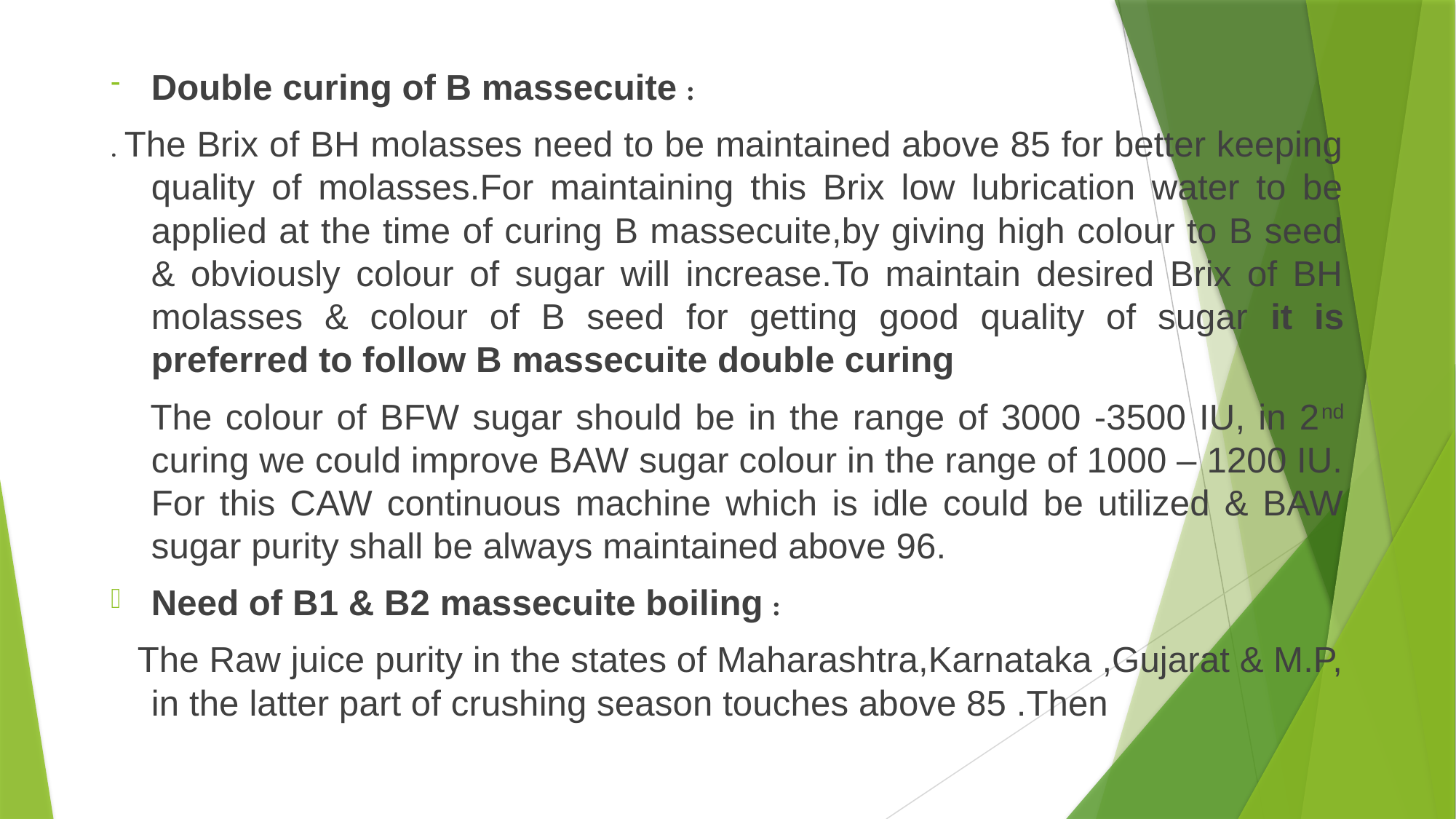

Double curing of B massecuite :
. The Brix of BH molasses need to be maintained above 85 for better keeping quality of molasses.For maintaining this Brix low lubrication water to be applied at the time of curing B massecuite,by giving high colour to B seed & obviously colour of sugar will increase.To maintain desired Brix of BH molasses & colour of B seed for getting good quality of sugar it is preferred to follow B massecuite double curing
    The colour of BFW sugar should be in the range of 3000 -3500 IU, in 2nd curing we could improve BAW sugar colour in the range of 1000 – 1200 IU. For this CAW continuous machine which is idle could be utilized & BAW sugar purity shall be always maintained above 96.
Need of B1 & B2 massecuite boiling :
    The Raw juice purity in the states of Maharashtra,Karnataka ,Gujarat & M.P, in the latter part of crushing season touches above 85 .Then